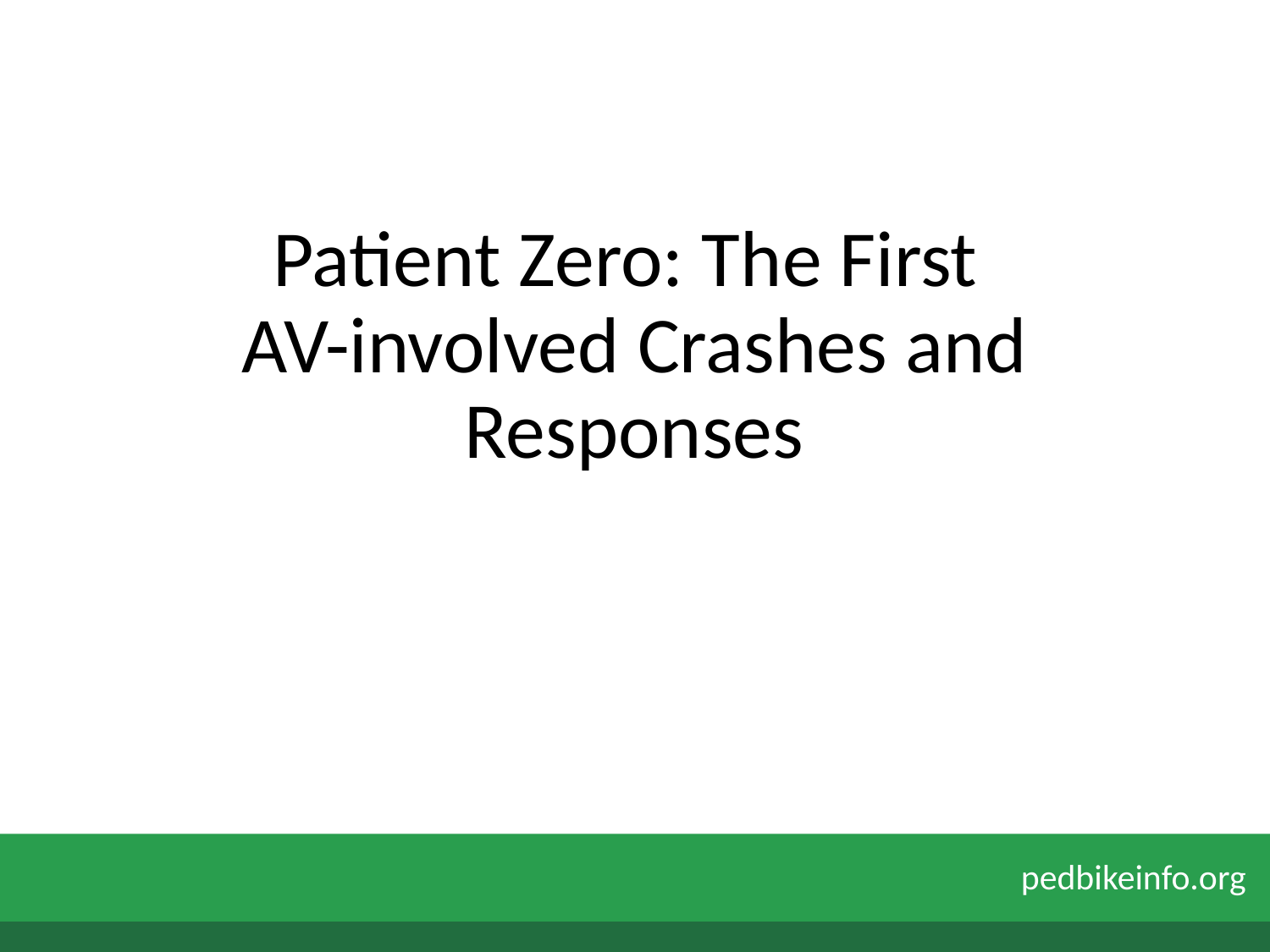

# Patient Zero: The First AV-involved Crashes and Responses